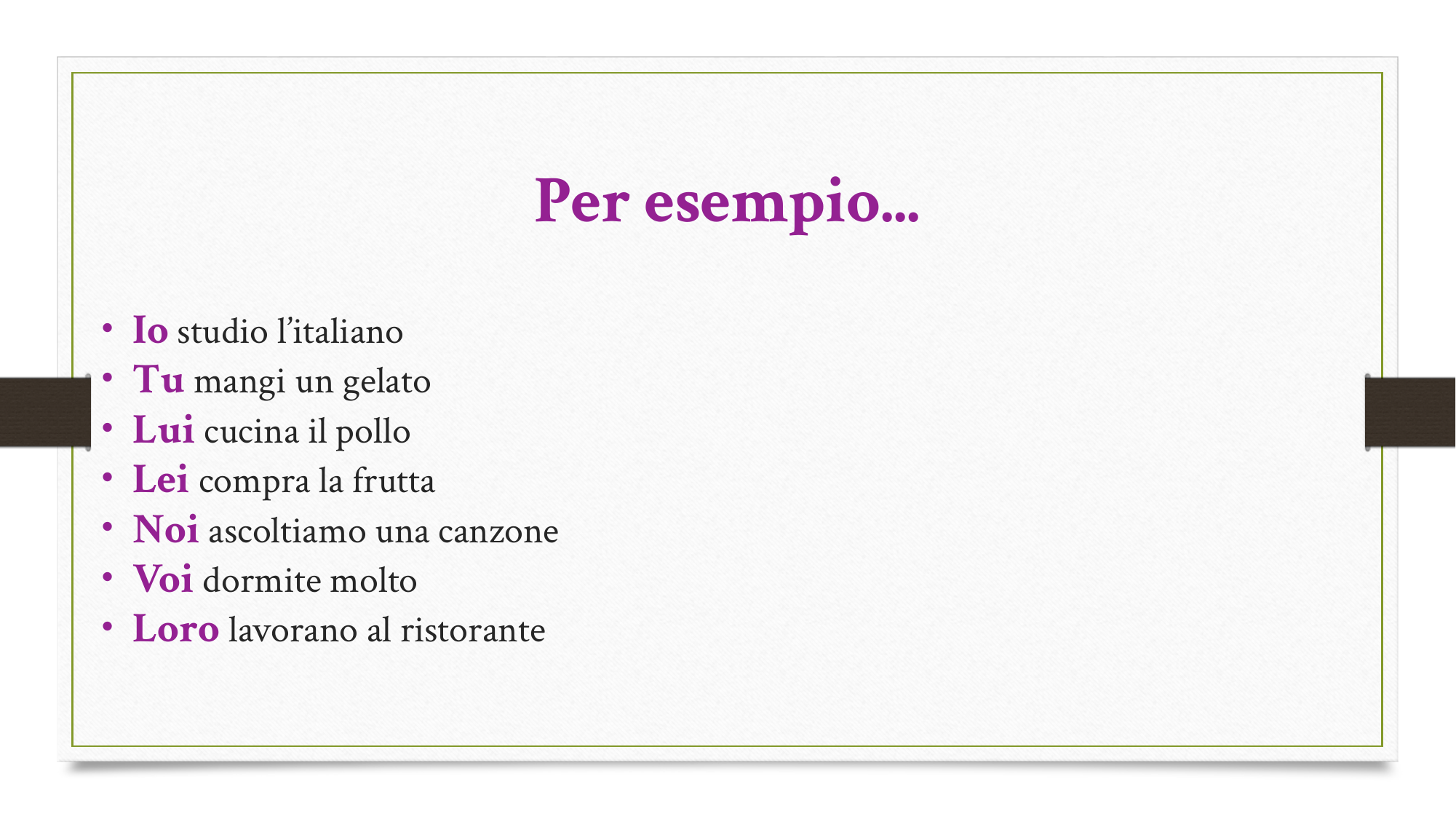

# Per esempio...
Io studio l’italiano
Tu mangi un gelato
Lui cucina il pollo
Lei compra la frutta
Noi ascoltiamo una canzone
Voi dormite molto
Loro lavorano al ristorante